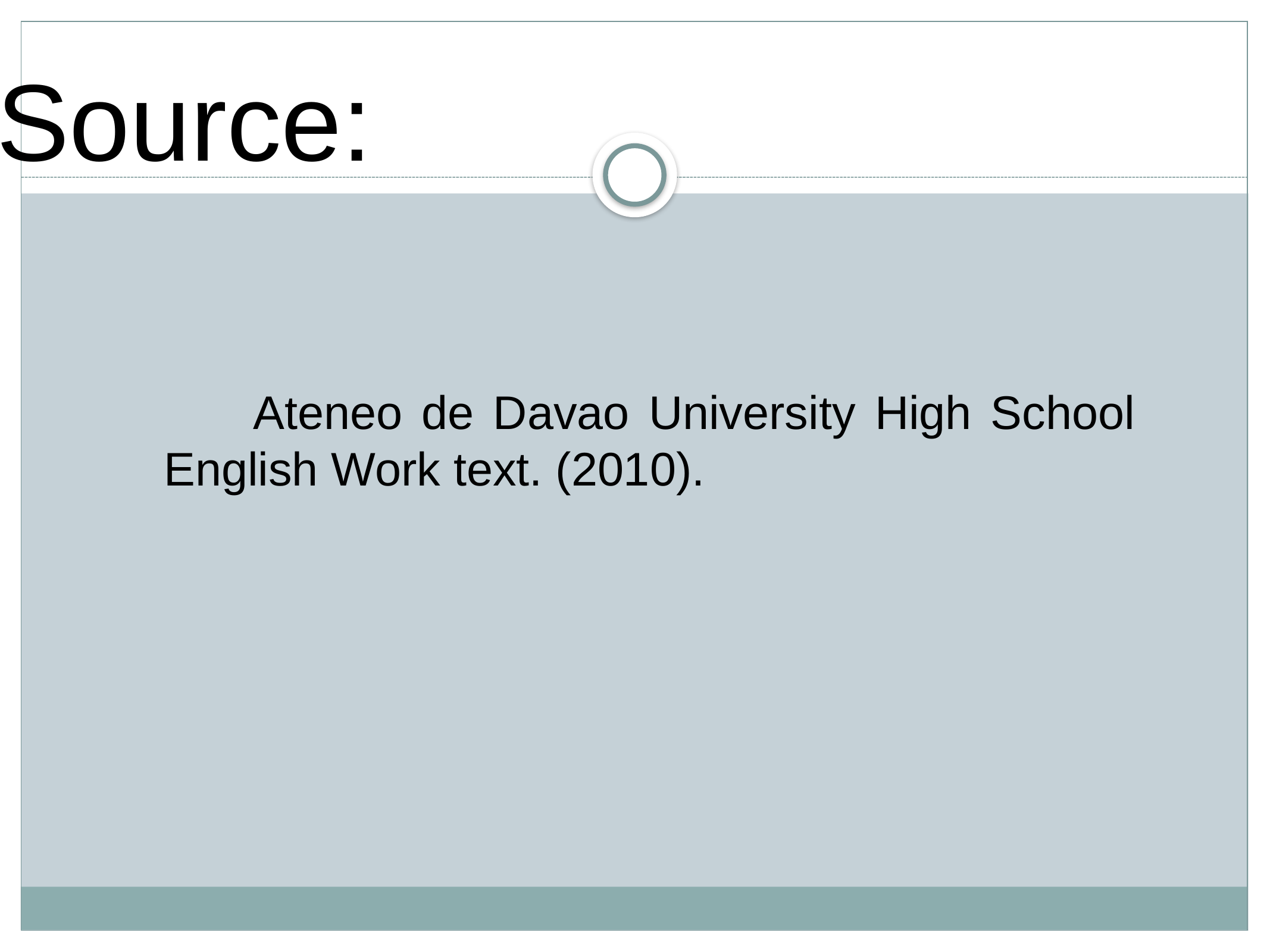

Source:
	Ateneo de Davao University High School English Work text. (2010).